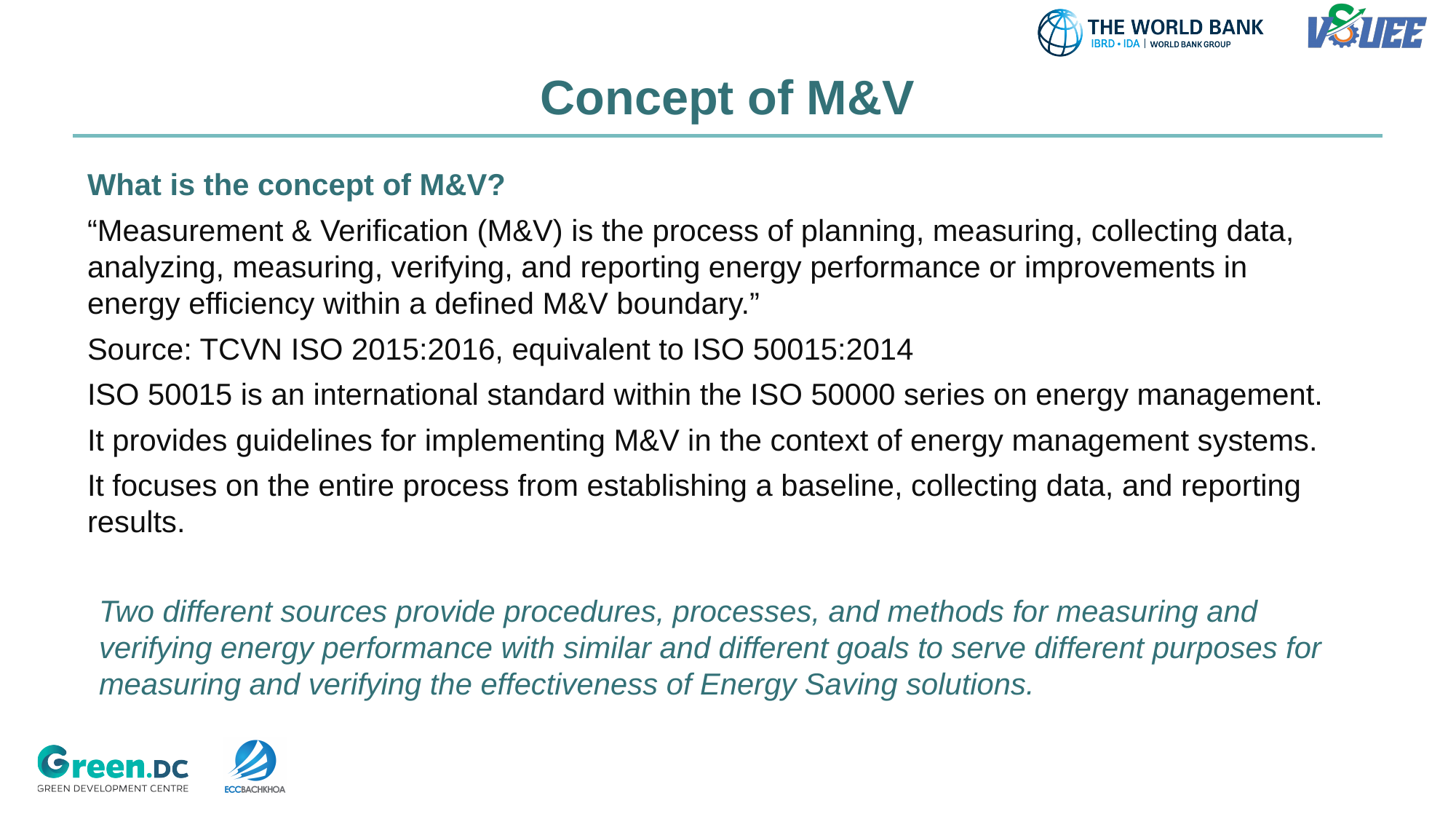

# Concept of M&V
What is the concept of M&V?
“Measurement & Verification (M&V) is the process of planning, measuring, collecting data, analyzing, measuring, verifying, and reporting energy performance or improvements in energy efficiency within a defined M&V boundary.”
Source: TCVN ISO 2015:2016, equivalent to ISO 50015:2014
ISO 50015 is an international standard within the ISO 50000 series on energy management.
It provides guidelines for implementing M&V in the context of energy management systems.
It focuses on the entire process from establishing a baseline, collecting data, and reporting results.

Two different sources provide procedures, processes, and methods for measuring and verifying energy performance with similar and different goals to serve different purposes for measuring and verifying the effectiveness of Energy Saving solutions.